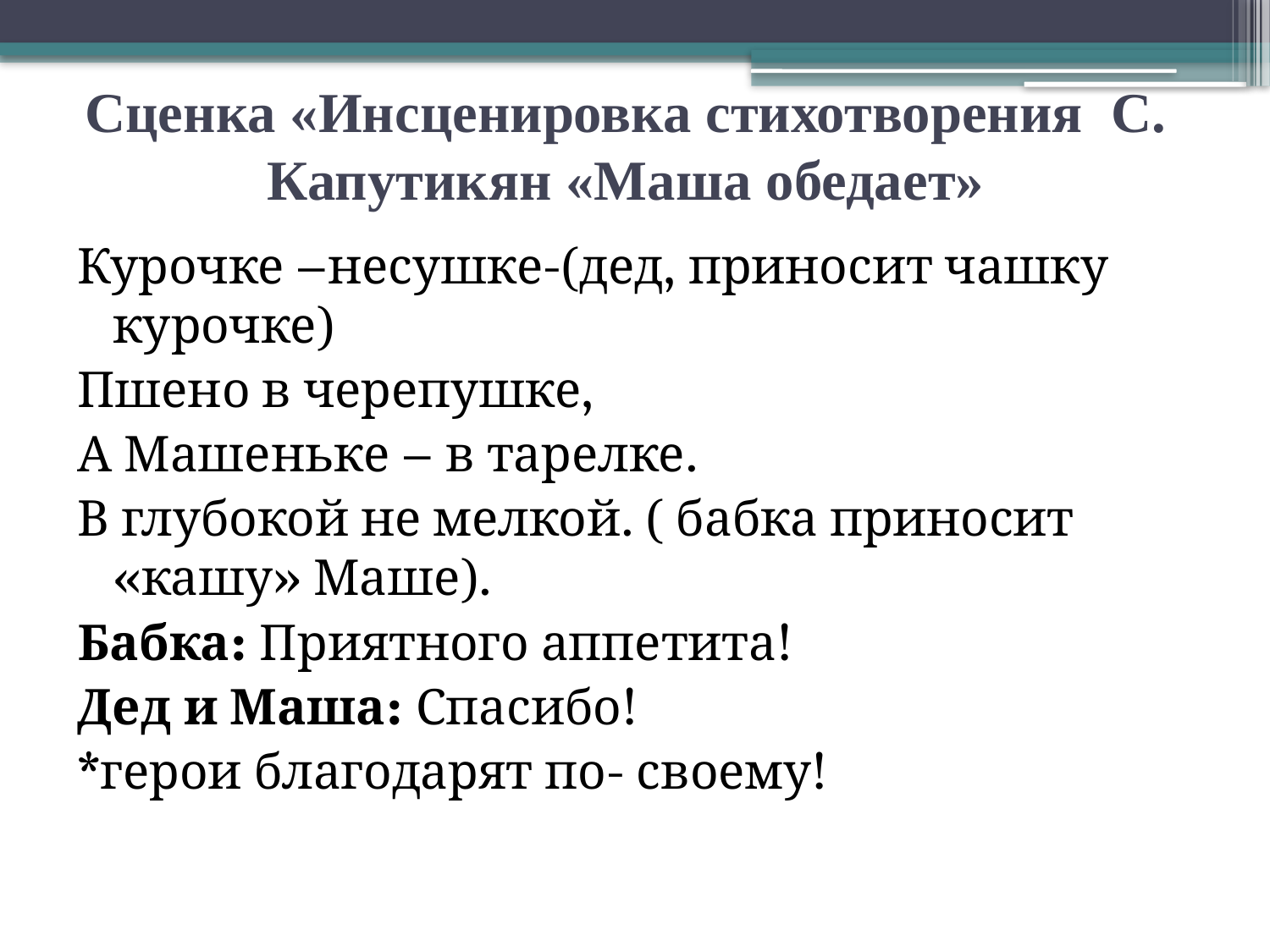

# Сценка «Инсценировка стихотворения  С. Капутикян «Маша обедает»
Курочке –несушке-(дед, приносит чашку курочке)
Пшено в черепушке,
А Машеньке – в тарелке.
В глубокой не мелкой. ( бабка приносит  «кашу» Маше).
Бабка: Приятного аппетита!
Дед и Маша: Спасибо!
*герои благодарят по- своему!